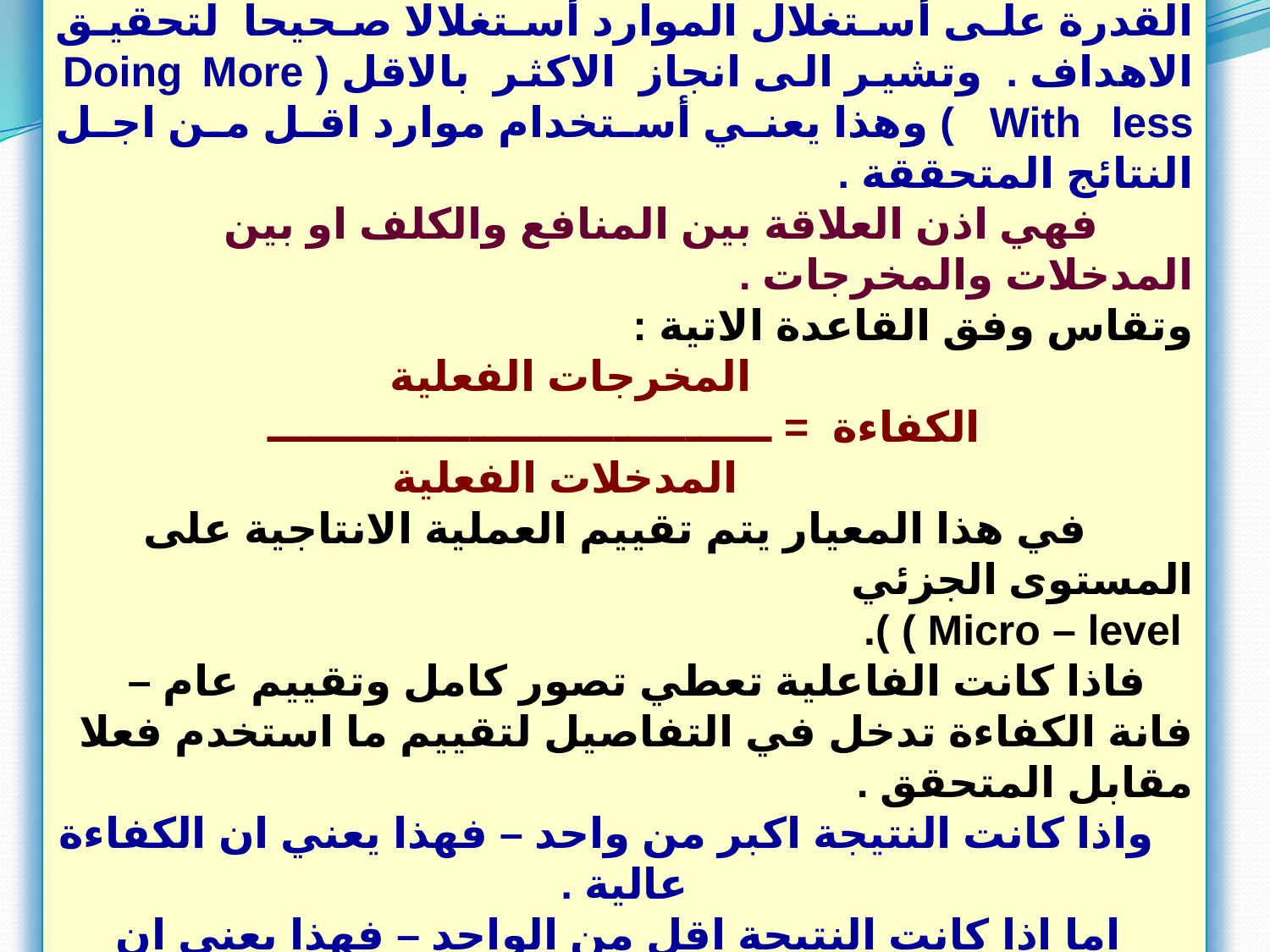

ثانيا :- الكفاءة    Efficiency :- تعرف الكفاءة  على انها القدرة على أستغلال الموارد أستغلالا صحيحا  لتحقيق الاهداف .  وتشير الى انجاز  الاكثر  بالاقل ( Doing More With less   ) وهذا يعني أستخدام موارد اقل من اجل النتائج المتحققة .
        فهي اذن العلاقة بين المنافع والكلف او بين المدخلات والمخرجات .
وتقاس وفق القاعدة الاتية :
         المخرجات الفعلية
الكفاءة  = ـــــــــــــــــــــــــــــــــــ
          المدخلات الفعلية
         في هذا المعيار يتم تقييم العملية الانتاجية على المستوى الجزئي
 Micro – level ) ).
    فاذا كانت الفاعلية تعطي تصور كامل وتقييم عام – فانة الكفاءة تدخل في التفاصيل لتقييم ما استخدم فعلا مقابل المتحقق .
   واذا كانت النتيجة اكبر من واحد – فهذا يعني ان الكفاءة عالية .
 اما اذا كانت النتيجة اقل من الواحد – فهذا يعني ان الكفاءة متدنية .